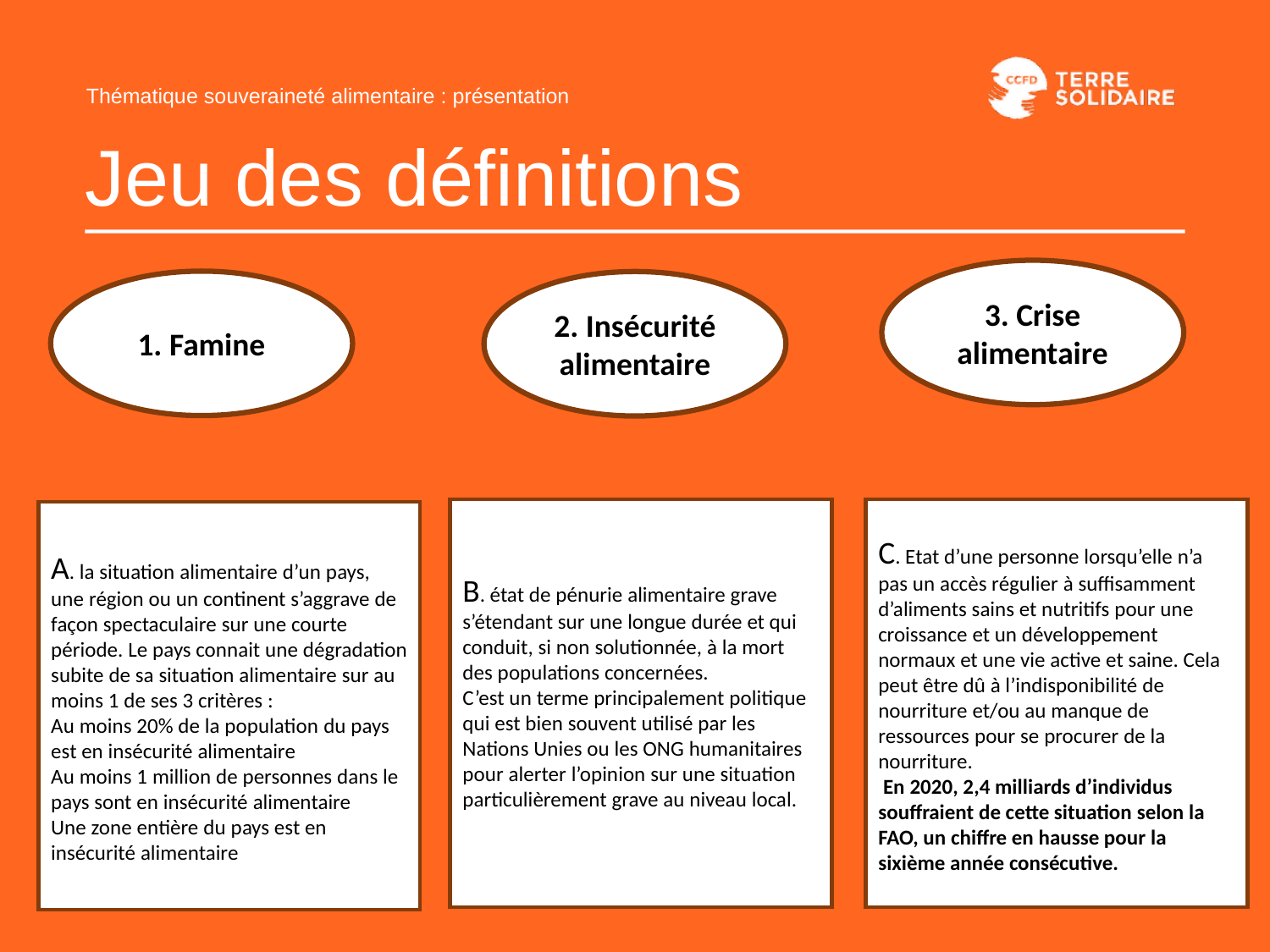

Thématique souveraineté alimentaire : présentation
Jeu des définitions

3. Crise alimentaire
1. Famine
2. Insécurité alimentaire

B. état de pénurie alimentaire grave s’étendant sur une longue durée et qui conduit, si non solutionnée, à la mort des populations concernées.
C’est un terme principalement politique qui est bien souvent utilisé par les Nations Unies ou les ONG humanitaires pour alerter l’opinion sur une situation particulièrement grave au niveau local.

C. Etat d’une personne lorsqu’elle n’a pas un accès régulier à suffisamment d’aliments sains et nutritifs pour une croissance et un développement normaux et une vie active et saine. Cela peut être dû à l’indisponibilité de nourriture et/ou au manque de ressources pour se procurer de la nourriture. 
 En 2020, 2,4 milliards d’individus souffraient de cette situation selon la FAO, un chiffre en hausse pour la sixième année consécutive.
A. la situation alimentaire d’un pays, une région ou un continent s’aggrave de façon spectaculaire sur une courte période. Le pays connait une dégradation subite de sa situation alimentaire sur au moins 1 de ses 3 critères :
Au moins 20% de la population du pays est en insécurité alimentaire
Au moins 1 million de personnes dans le pays sont en insécurité alimentaire
Une zone entière du pays est en insécurité alimentaire